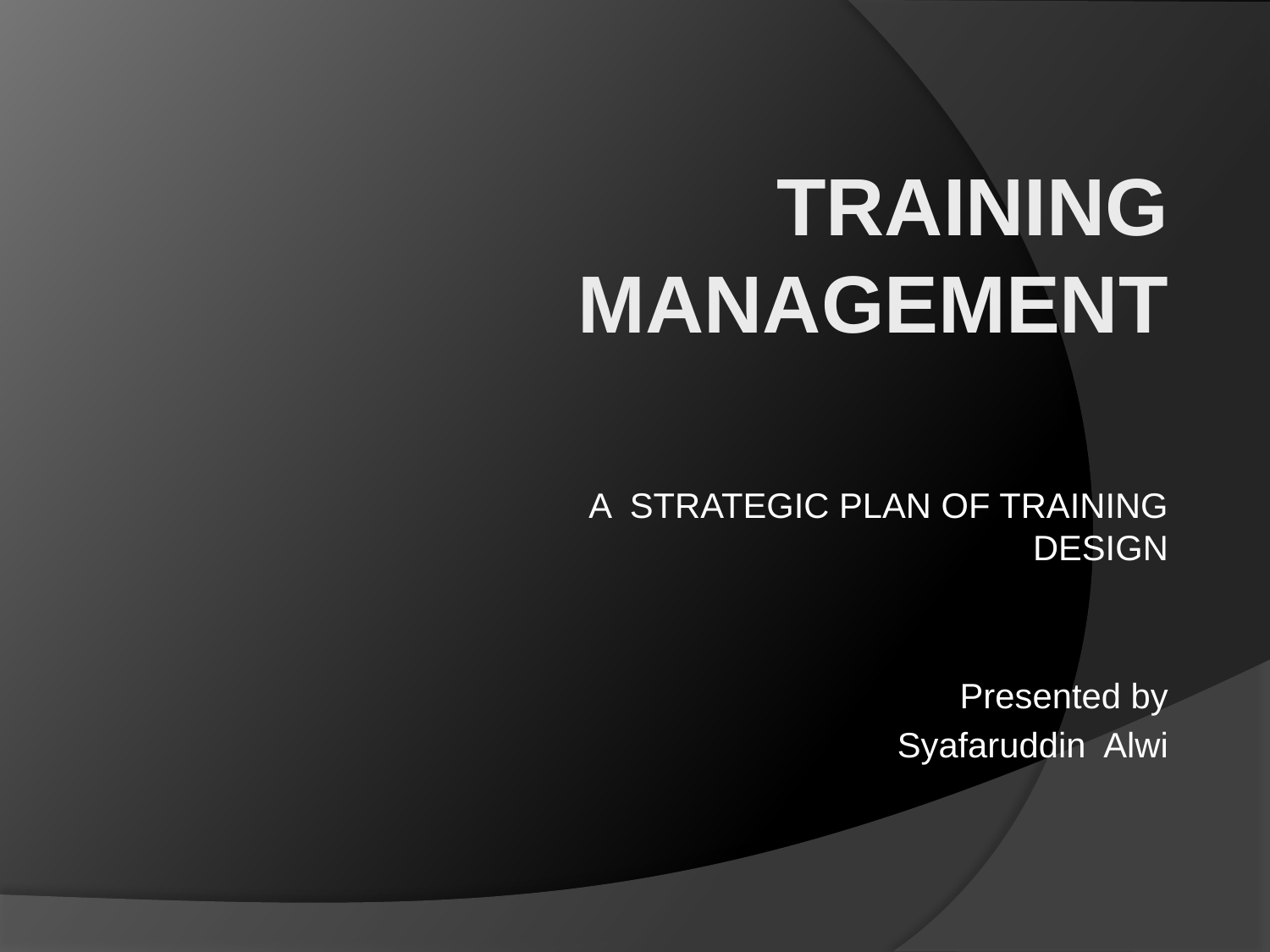

# TRAINING MANAGEMENT
A  STRATEGIC PLAN OF TRAINING DESIGN

Presented by
Syafaruddin  Alwi